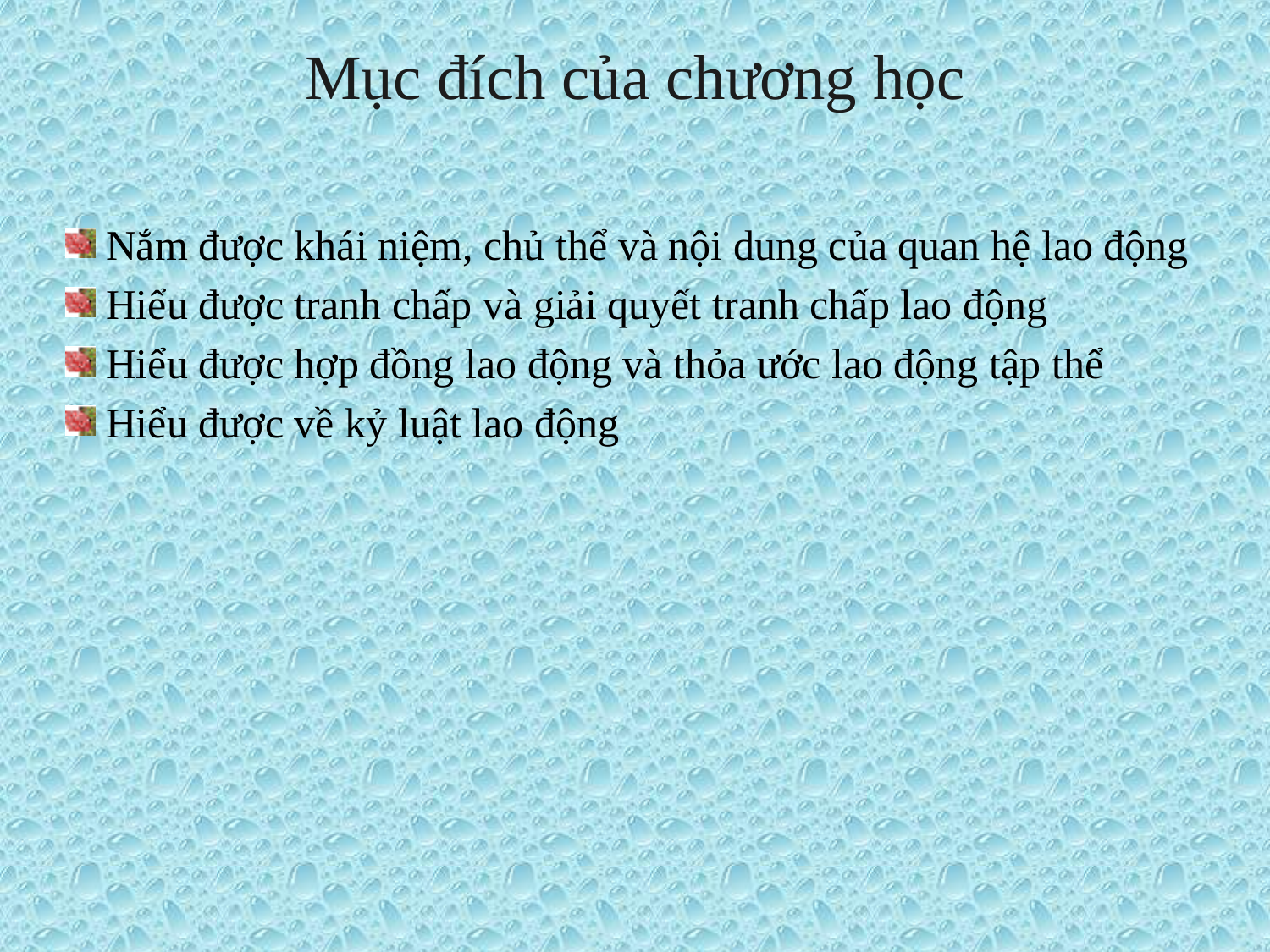

# Mục đích của chương học
 Nắm được khái niệm, chủ thể và nội dung của quan hệ lao động
 Hiểu được tranh chấp và giải quyết tranh chấp lao động
 Hiểu được hợp đồng lao động và thỏa ước lao động tập thể
 Hiểu được về kỷ luật lao động